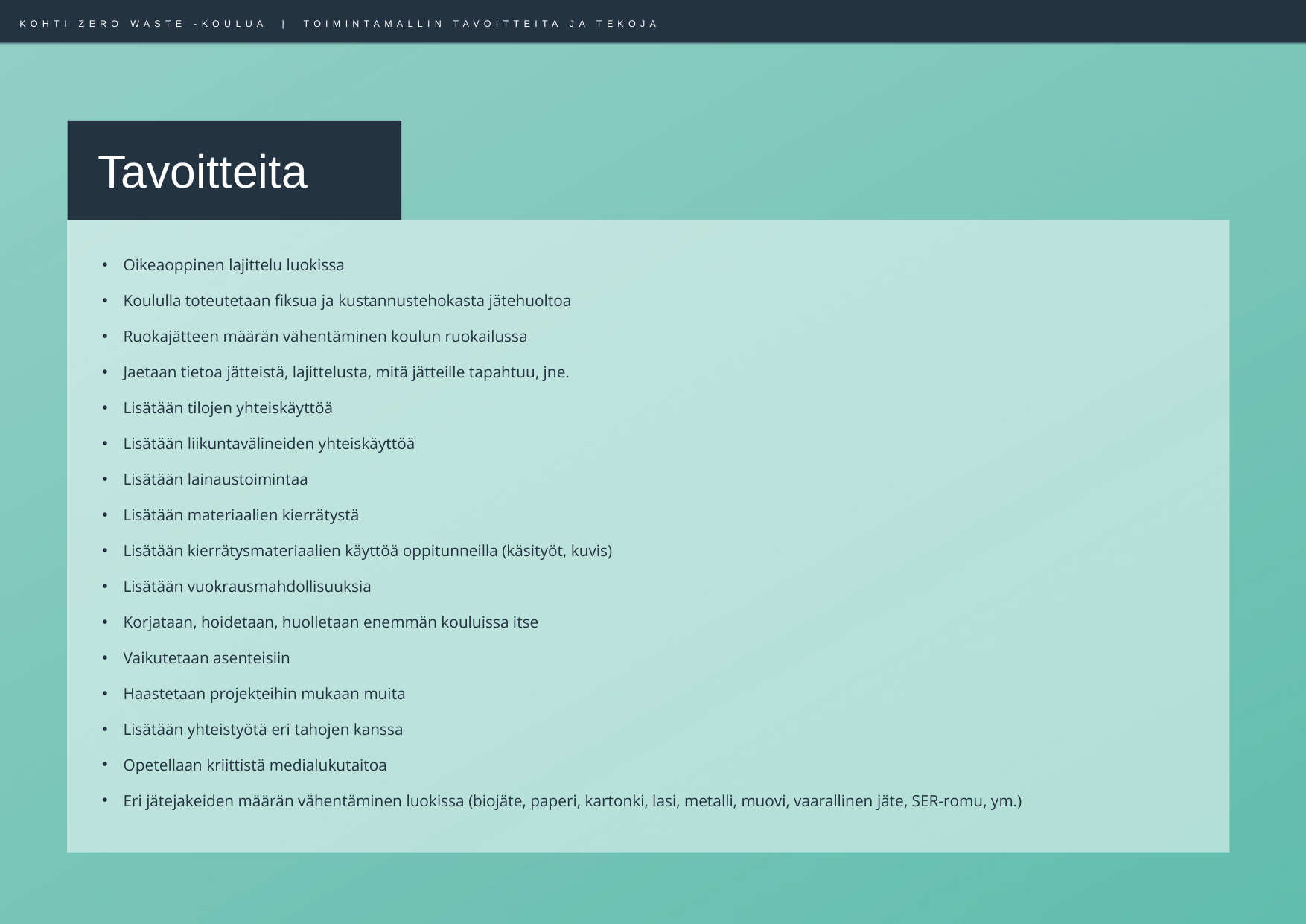

KOHTI ZERO WASTE -KOULUA  |  TOIMINTAMALLIN TAVOITTEITA JA TEKOJA
# Tavoitteita
Oikeaoppinen lajittelu luokissa
Koululla toteutetaan fiksua ja kustannustehokasta jätehuoltoa
Ruokajätteen määrän vähentäminen koulun ruokailussa
Jaetaan tietoa jätteistä, lajittelusta, mitä jätteille tapahtuu, jne.
Lisätään tilojen yhteiskäyttöä
Lisätään liikuntavälineiden yhteiskäyttöä
Lisätään lainaustoimintaa
Lisätään materiaalien kierrätystä
Lisätään kierrätysmateriaalien käyttöä oppitunneilla (käsityöt, kuvis)
Lisätään vuokrausmahdollisuuksia
Korjataan, hoidetaan, huolletaan enemmän kouluissa itse
Vaikutetaan asenteisiin
Haastetaan projekteihin mukaan muita
Lisätään yhteistyötä eri tahojen kanssa
Opetellaan kriittistä medialukutaitoa
Eri jätejakeiden määrän vähentäminen luokissa (biojäte, paperi, kartonki, lasi, metalli, muovi, vaarallinen jäte, SER-romu, ym.)